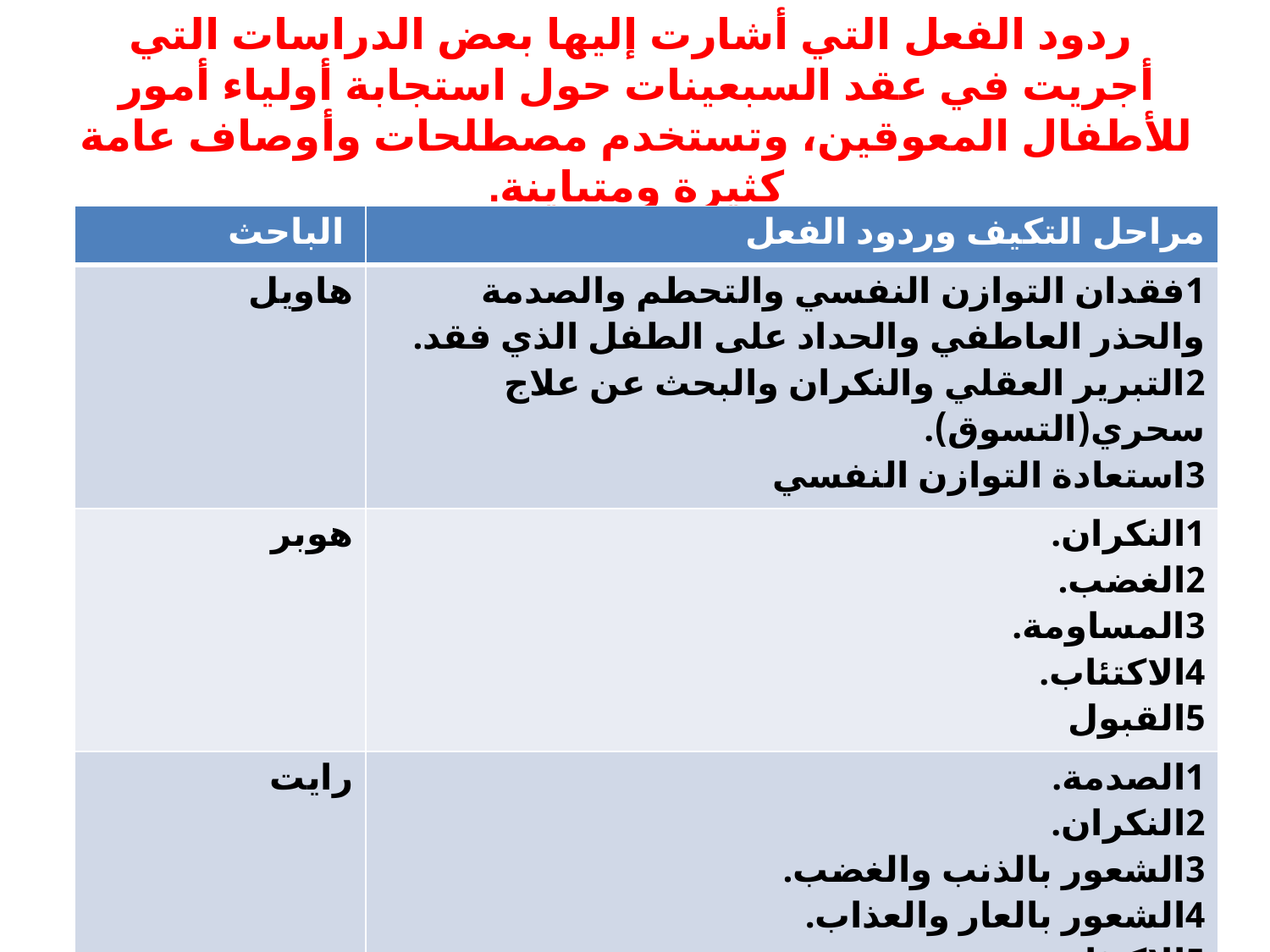

# ردود الفعل التي أشارت إليها بعض الدراسات التي أجريت في عقد السبعينات حول استجابة أولياء أمور للأطفال المعوقين، وتستخدم مصطلحات وأوصاف عامة كثيرة ومتباينة. .
| الباحث | مراحل التكيف وردود الفعل |
| --- | --- |
| هاويل | 1فقدان التوازن النفسي والتحطم والصدمة والحذر العاطفي والحداد على الطفل الذي فقد. 2التبرير العقلي والنكران والبحث عن علاج سحري(التسوق). 3استعادة التوازن النفسي |
| هوبر | 1النكران. 2الغضب. 3المساومة. 4الاكتئاب. 5القبول |
| رايت | 1الصدمة. 2النكران. 3الشعور بالذنب والغضب. 4الشعور بالعار والعذاب. 5الاكتئاب. 6تجاوز المحنة. |